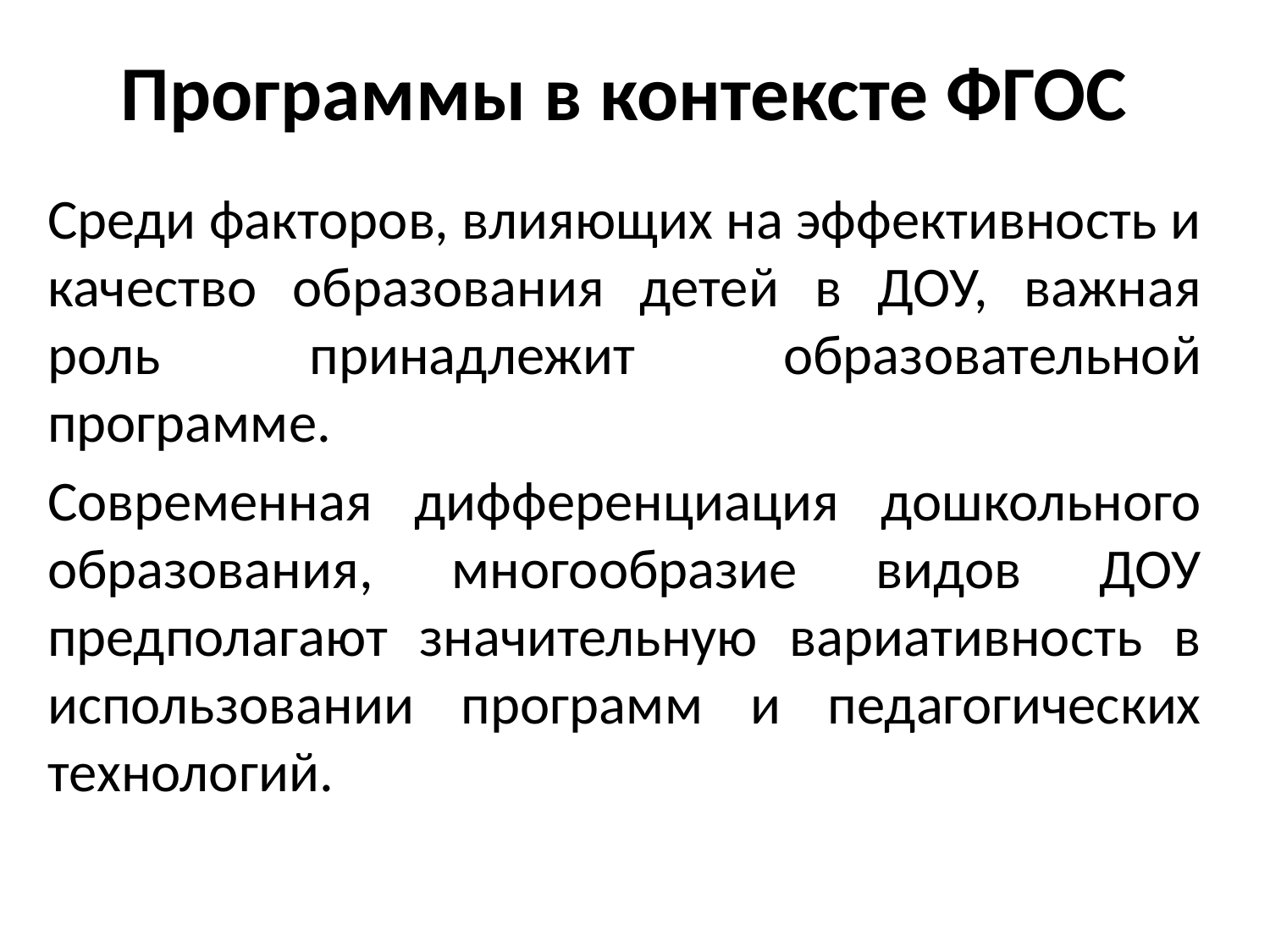

Программы в контексте ФГОС
Среди факторов, влияющих на эффективность и качество образования детей в ДОУ, важная роль принадлежит образовательной программе.
Современная дифференциация дошкольного образования, многообразие видов ДОУ предполагают значительную вариативность в использовании программ и педагогических технологий.